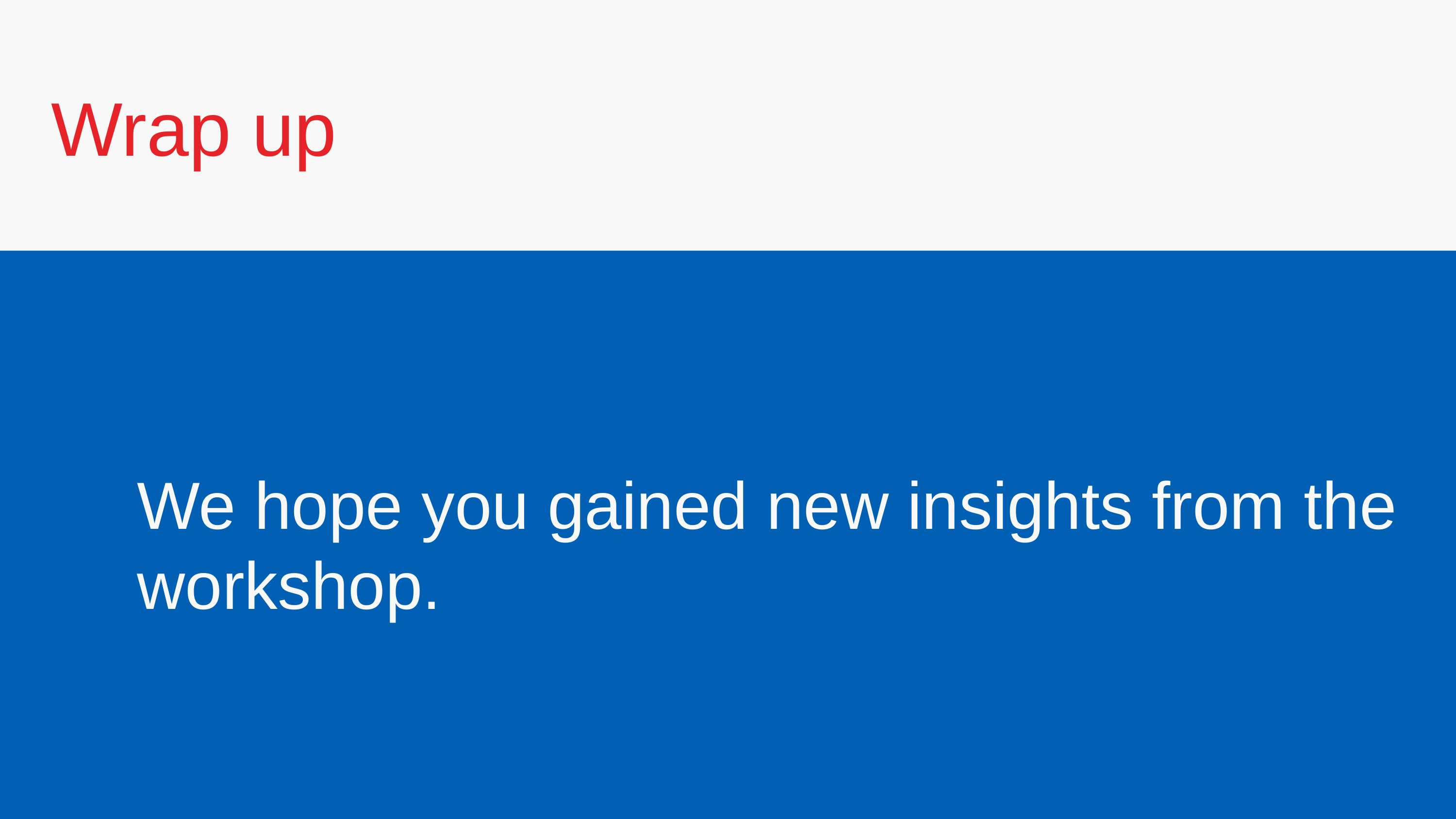

Wrap up

​​We hope you gained new insights from the workshop.